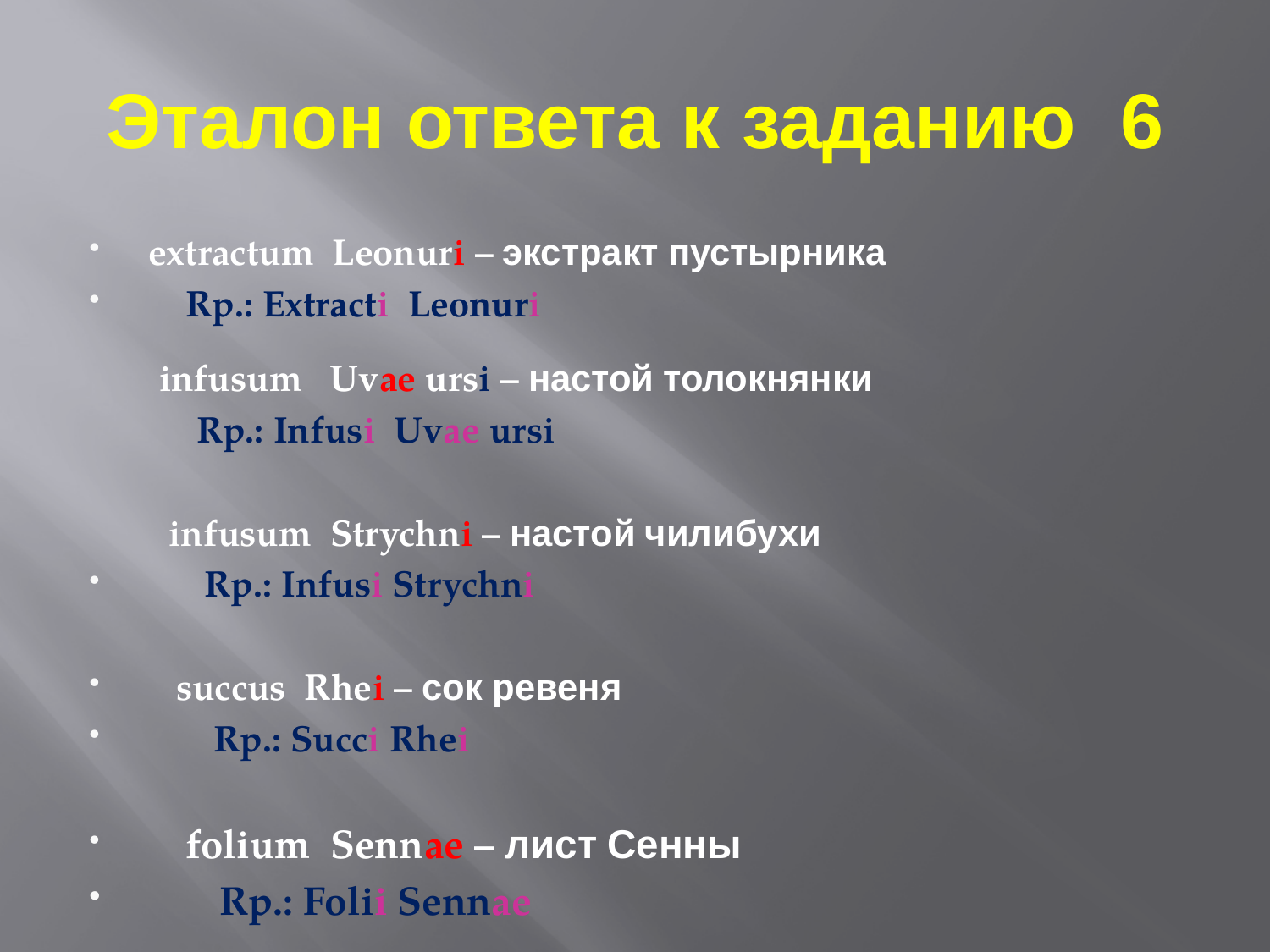

# Эталон ответа к заданию  6
extractum  Leonuri – экстракт пустырника
    Rp.: Extracti  Leonuri

       infusum   Uvae ursi – настой толокнянки
           Rp.: Infusi  Uvae ursi

        infusum  Strychni – настой чилибухи
      Rp.: Infusi Strychni

   succus  Rhei – сок ревеня
       Rp.: Succi Rhei

    folium  Sennae – лист Сенны
       Rp.: Folii Sennae